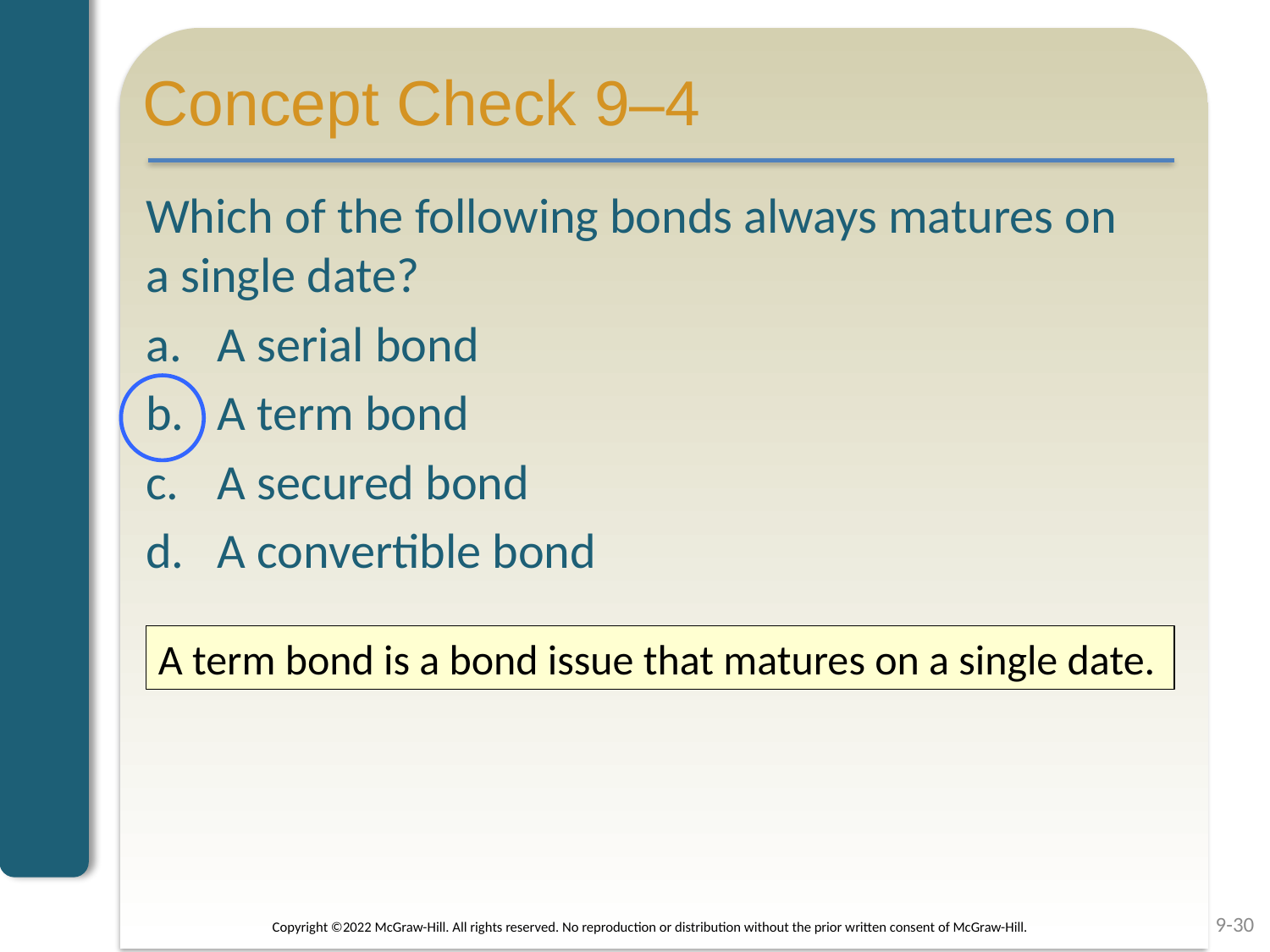

# Concept Check 9–4
Which of the following bonds always matures on a single date?
A serial bond
A term bond
A secured bond
A convertible bond

A term bond is a bond issue that matures on a single date.
9-30
Copyright ©2022 McGraw-Hill. All rights reserved. No reproduction or distribution without the prior written consent of McGraw-Hill.